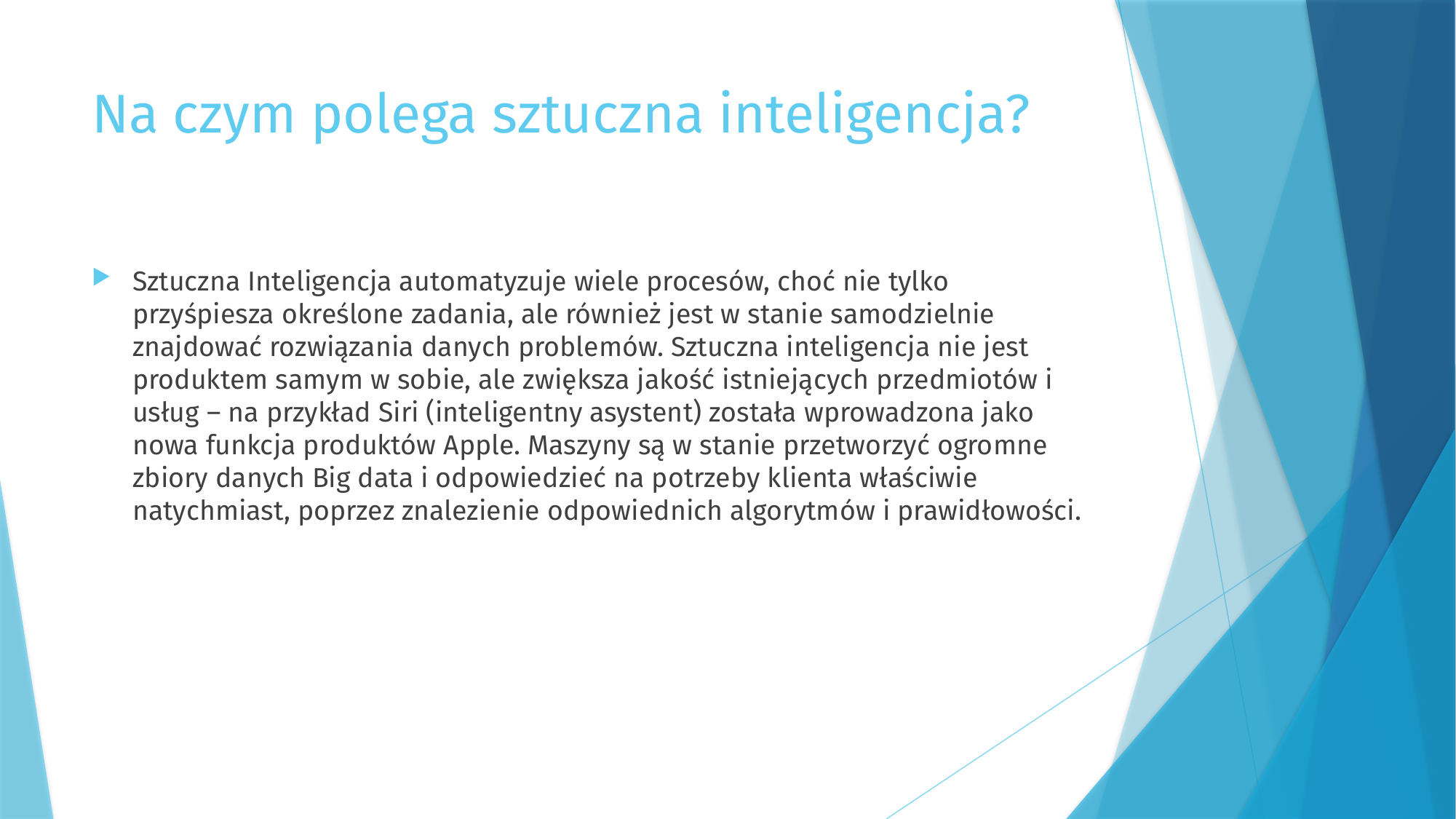

# Na czym polega sztuczna inteligencja?
Sztuczna Inteligencja automatyzuje wiele procesów, choć nie tylko przyśpiesza określone zadania, ale również jest w stanie samodzielnie znajdować rozwiązania danych problemów. Sztuczna inteligencja nie jest produktem samym w sobie, ale zwiększa jakość istniejących przedmiotów i usług – na przykład Siri (inteligentny asystent) została wprowadzona jako nowa funkcja produktów Apple. Maszyny są w stanie przetworzyć ogromne zbiory danych Big data i odpowiedzieć na potrzeby klienta właściwie natychmiast, poprzez znalezienie odpowiednich algorytmów i prawidłowości.